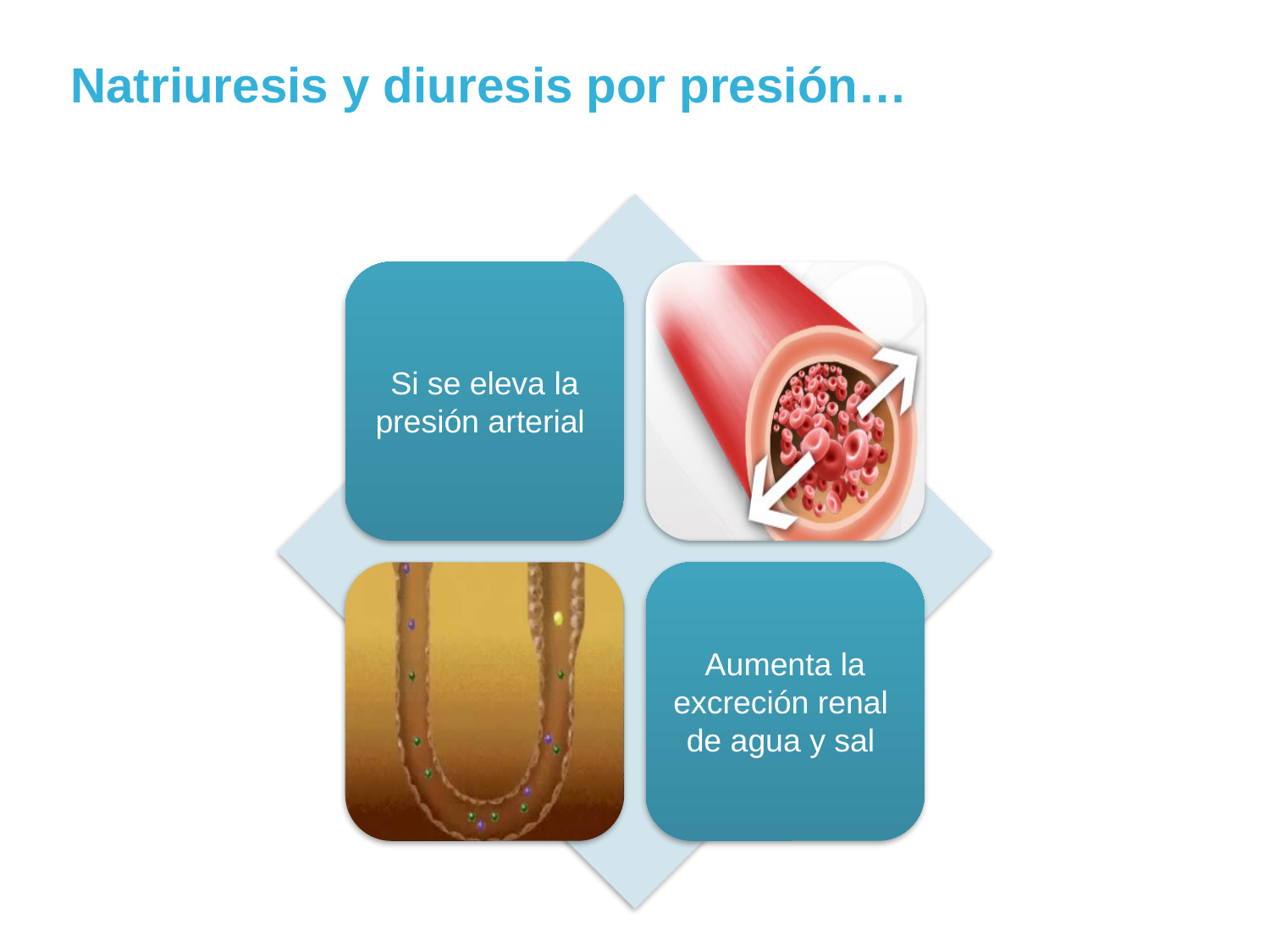

Natriuresis y diuresis por presión…
Si se eleva la presión arterial
Aumenta la excreción renal  de agua y sal